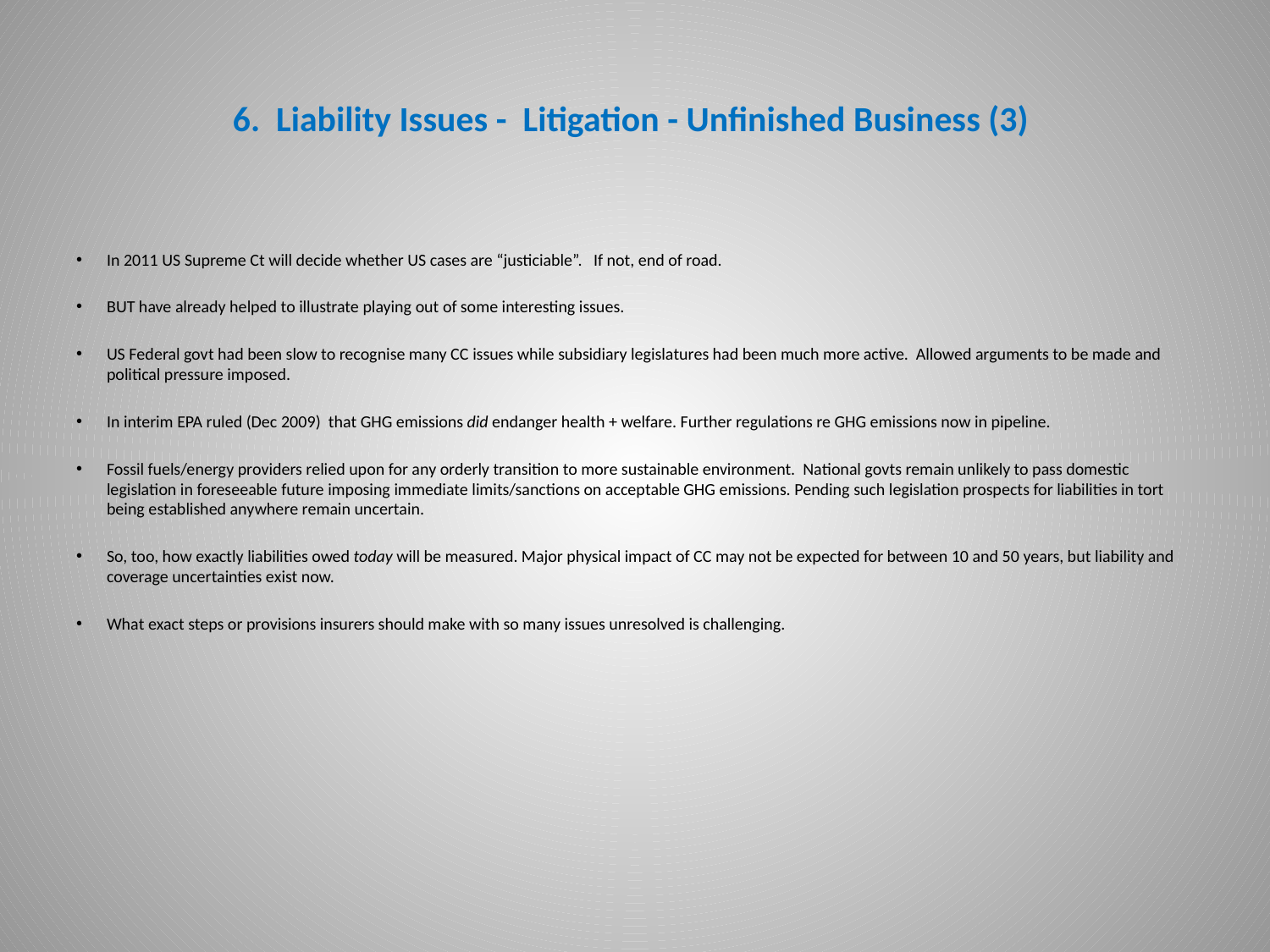

# 6.  Liability Issues -  Litigation - Unfinished Business (3)

In 2011 US Supreme Ct will decide whether US cases are “justiciable”.   If not, end of road.

BUT have already helped to illustrate playing out of some interesting issues.

US Federal govt had been slow to recognise many CC issues while subsidiary legislatures had been much more active.  Allowed arguments to be made and political pressure imposed.

In interim EPA ruled (Dec 2009)  that GHG emissions did endanger health + welfare. Further regulations re GHG emissions now in pipeline.

Fossil fuels/energy providers relied upon for any orderly transition to more sustainable environment.  National govts remain unlikely to pass domestic legislation in foreseeable future imposing immediate limits/sanctions on acceptable GHG emissions. Pending such legislation prospects for liabilities in tort being established anywhere remain uncertain.

So, too, how exactly liabilities owed today will be measured. Major physical impact of CC may not be expected for between 10 and 50 years, but liability and coverage uncertainties exist now.

What exact steps or provisions insurers should make with so many issues unresolved is challenging.